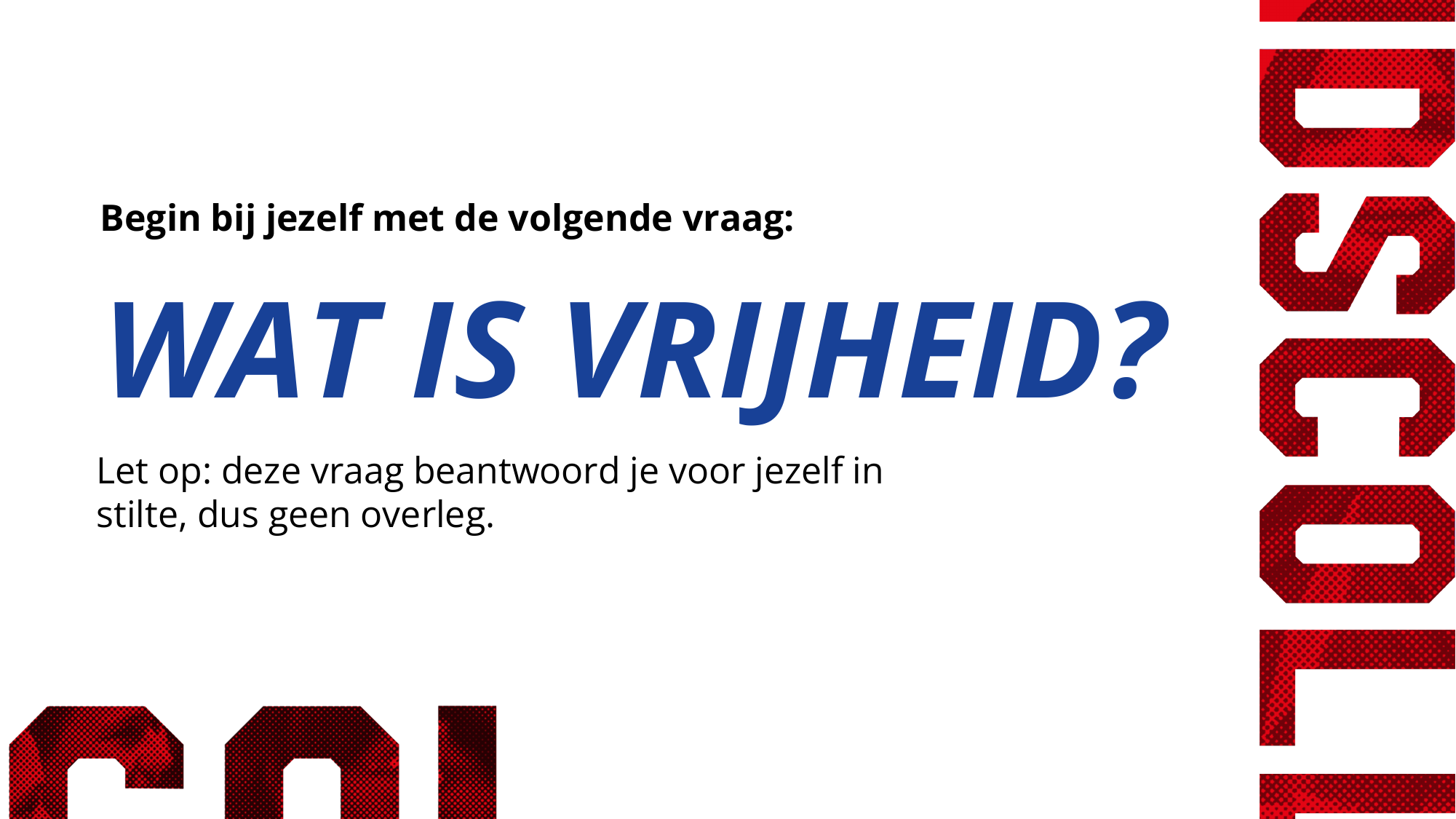

Begin bij jezelf met de volgende vraag:
WAT IS VRIJHEID?
Let op: deze vraag beantwoord je voor jezelf in stilte, dus geen overleg.